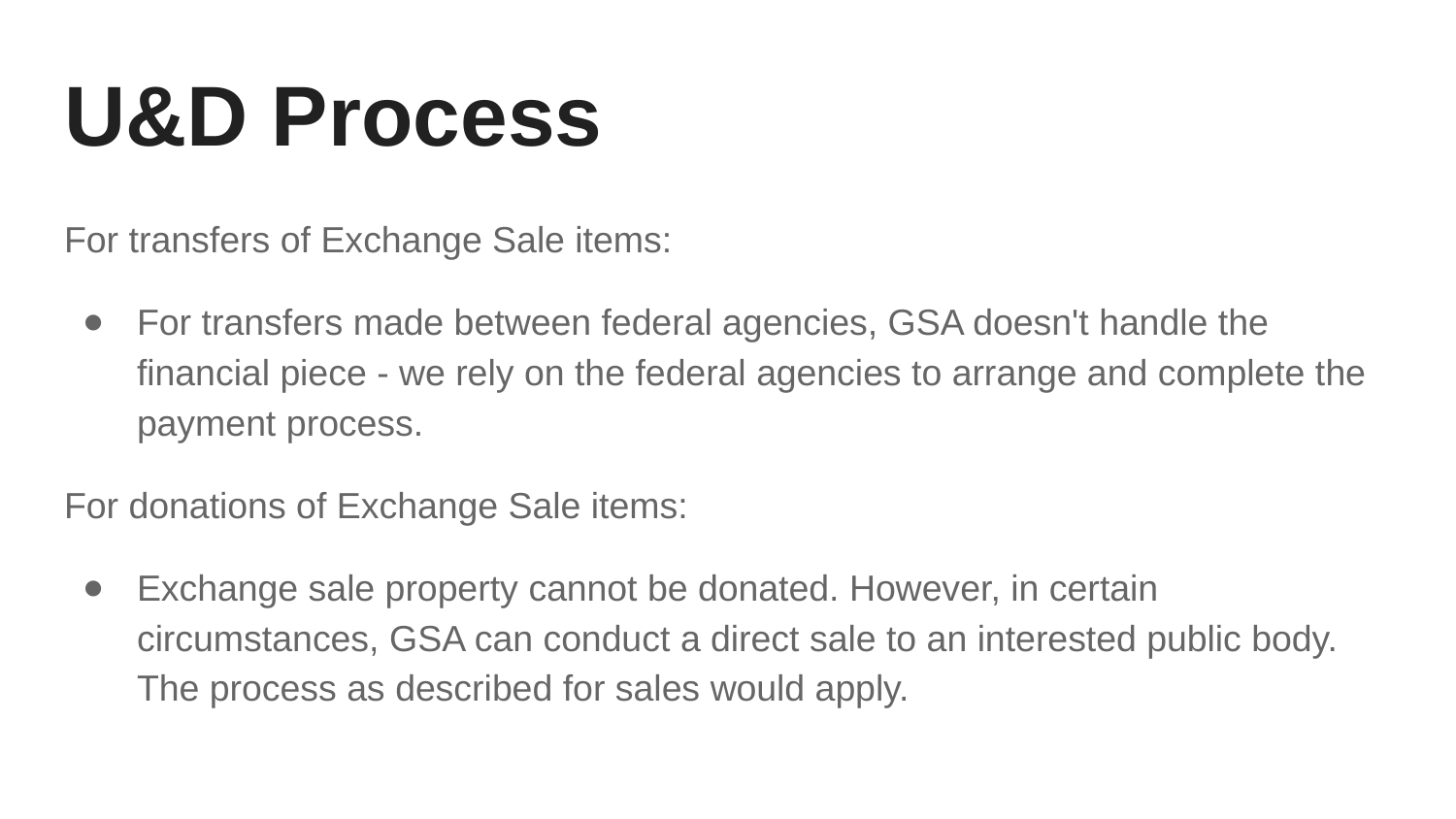

# U&D Process
For transfers of Exchange Sale items:
For transfers made between federal agencies, GSA doesn't handle the financial piece - we rely on the federal agencies to arrange and complete the payment process.
For donations of Exchange Sale items:
Exchange sale property cannot be donated. However, in certain circumstances, GSA can conduct a direct sale to an interested public body. The process as described for sales would apply.